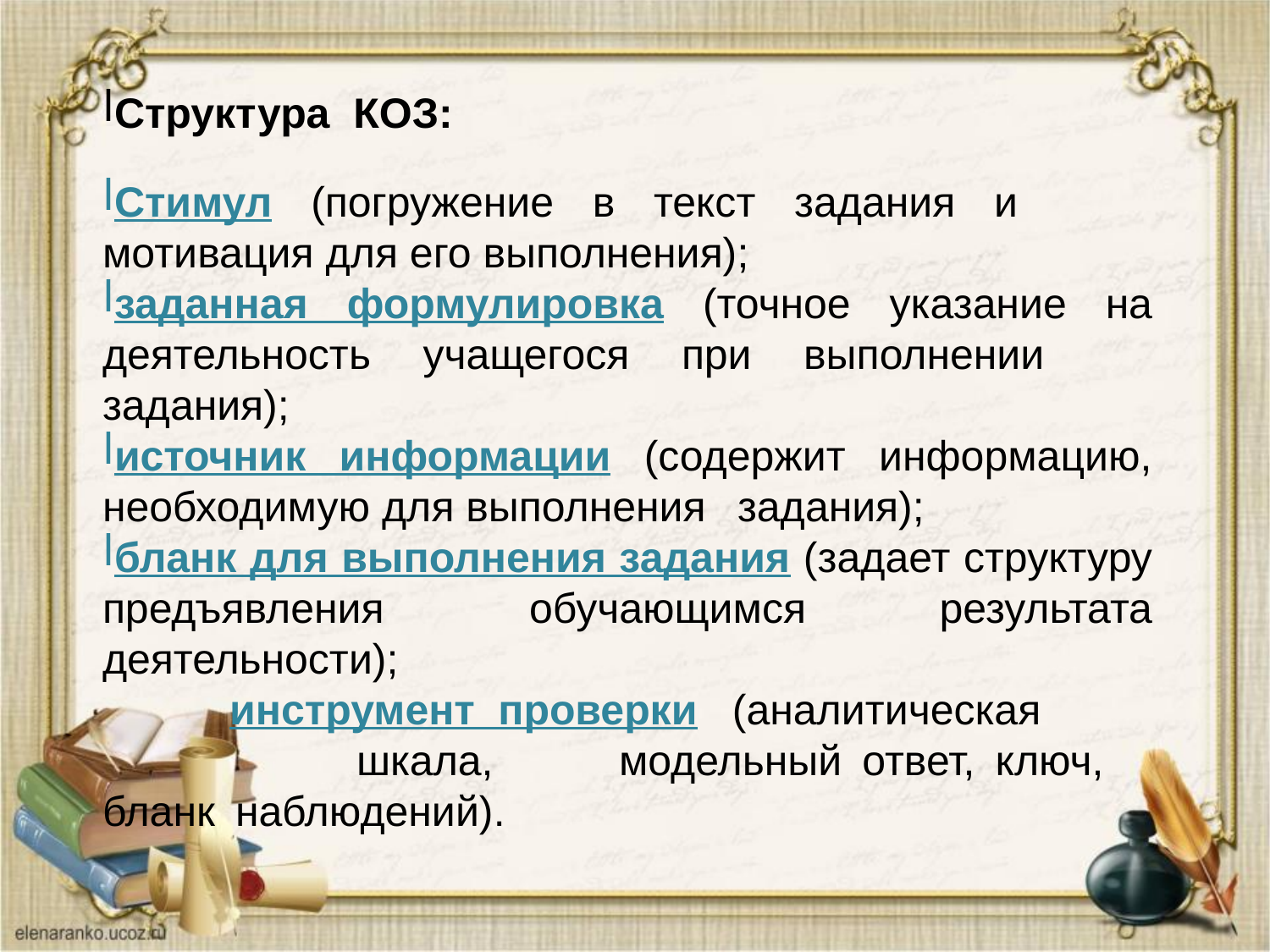

Структура  КОЗ:

Стимул (погружение в текст задания и 	мотивация для его выполнения);
заданная формулировка (точное указание на деятельность учащегося при выполнении 	задания);
источник информации (содержит информацию, необходимую для выполнения 	задания);
бланк для выполнения задания (задает структуру предъявления  обучающимся результата деятельности);
	инструмент проверки  (аналитическая 			шкала, 	модельный ответ, ключ, 	бланк наблюдений).